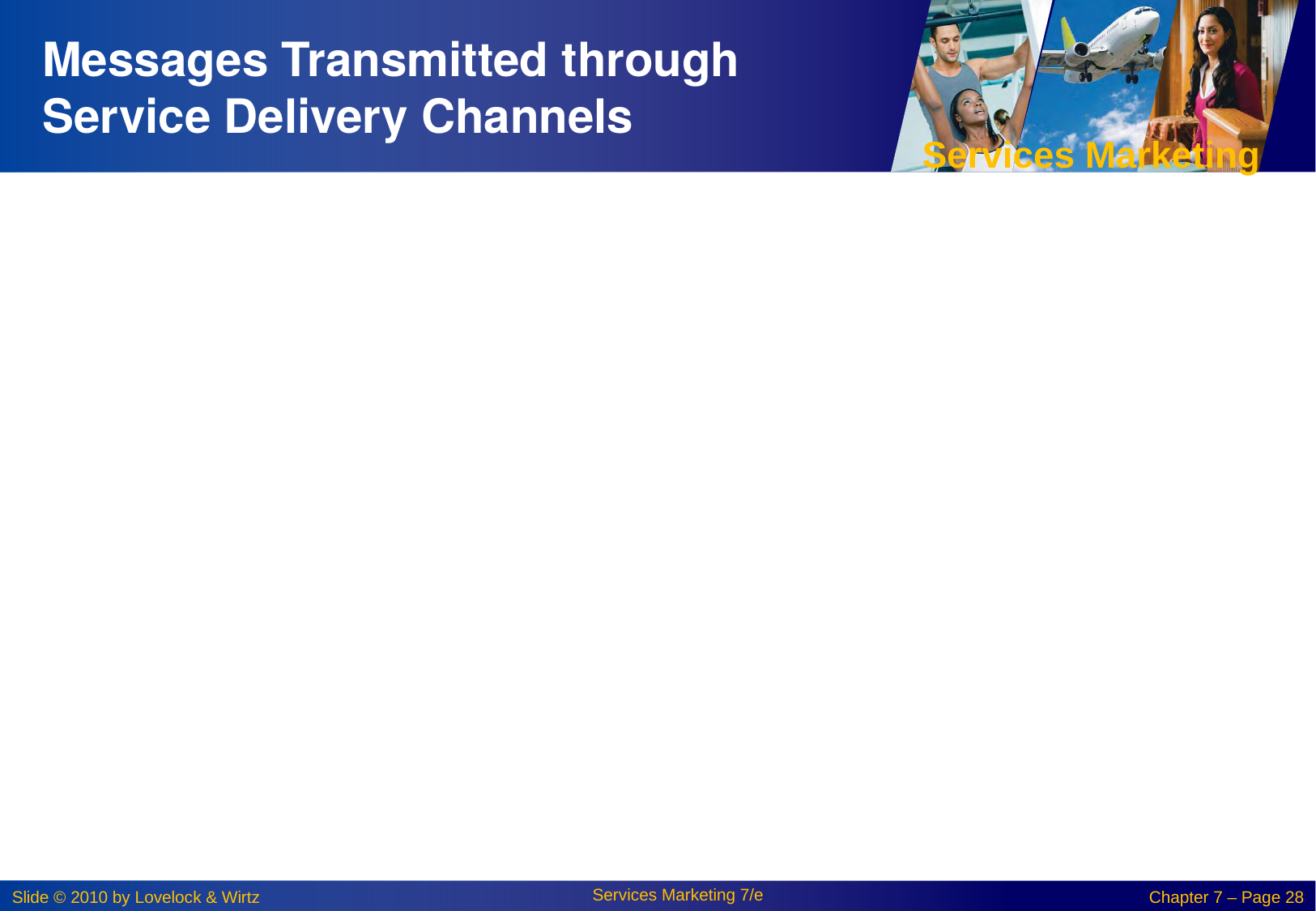

# Messages Transmitted through Service Delivery Channels